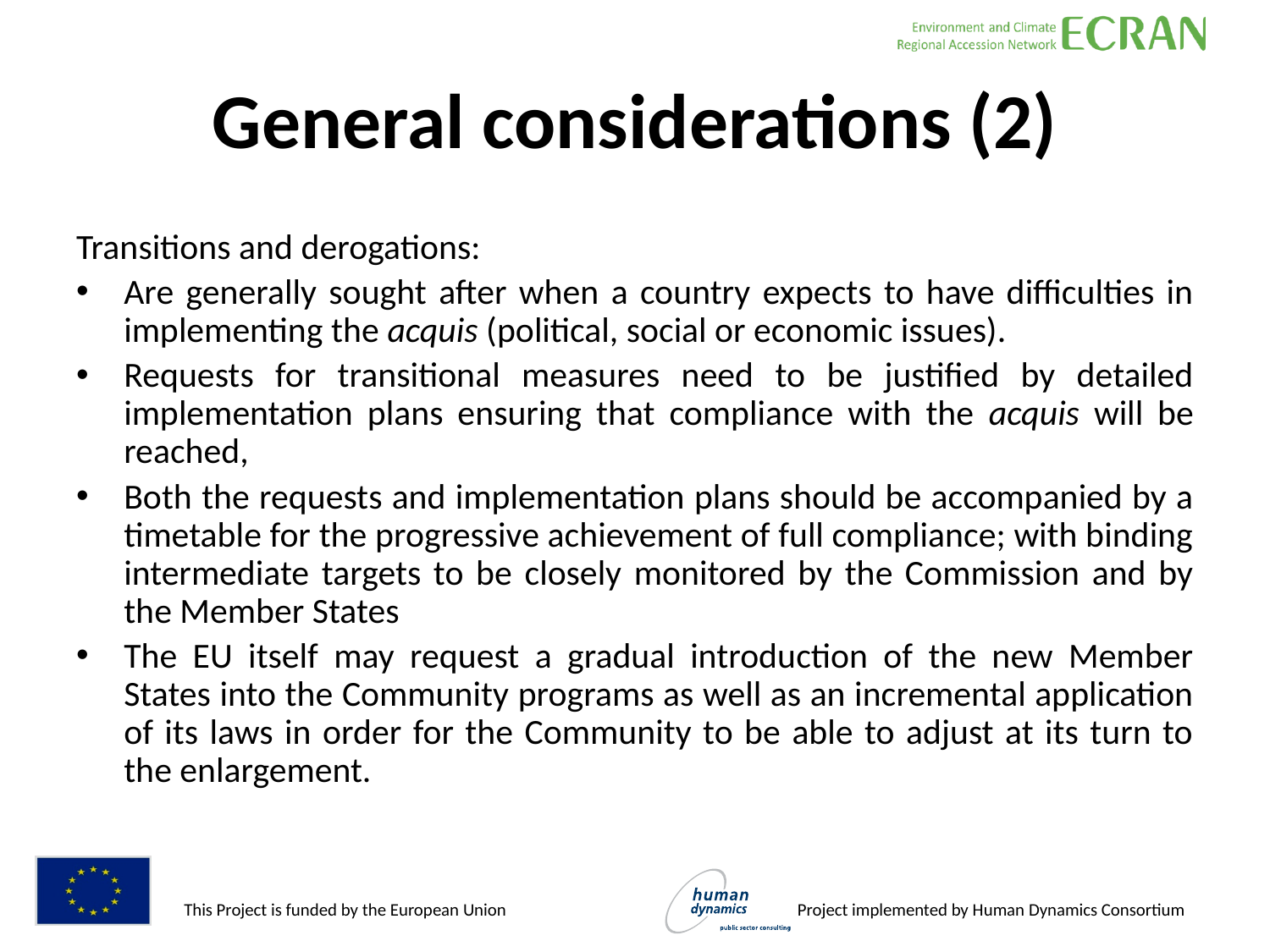

General considerations (2)
Transitions and derogations:
Are generally sought after when a country expects to have difficulties in implementing the acquis (political, social or economic issues).
Requests for transitional measures need to be justified by detailed implementation plans ensuring that compliance with the acquis will be reached,
Both the requests and implementation plans should be accompanied by a timetable for the progressive achievement of full compliance; with binding intermediate targets to be closely monitored by the Commission and by the Member States
The EU itself may request a gradual introduction of the new Member States into the Community programs as well as an incremental application of its laws in order for the Community to be able to adjust at its turn to the enlargement.